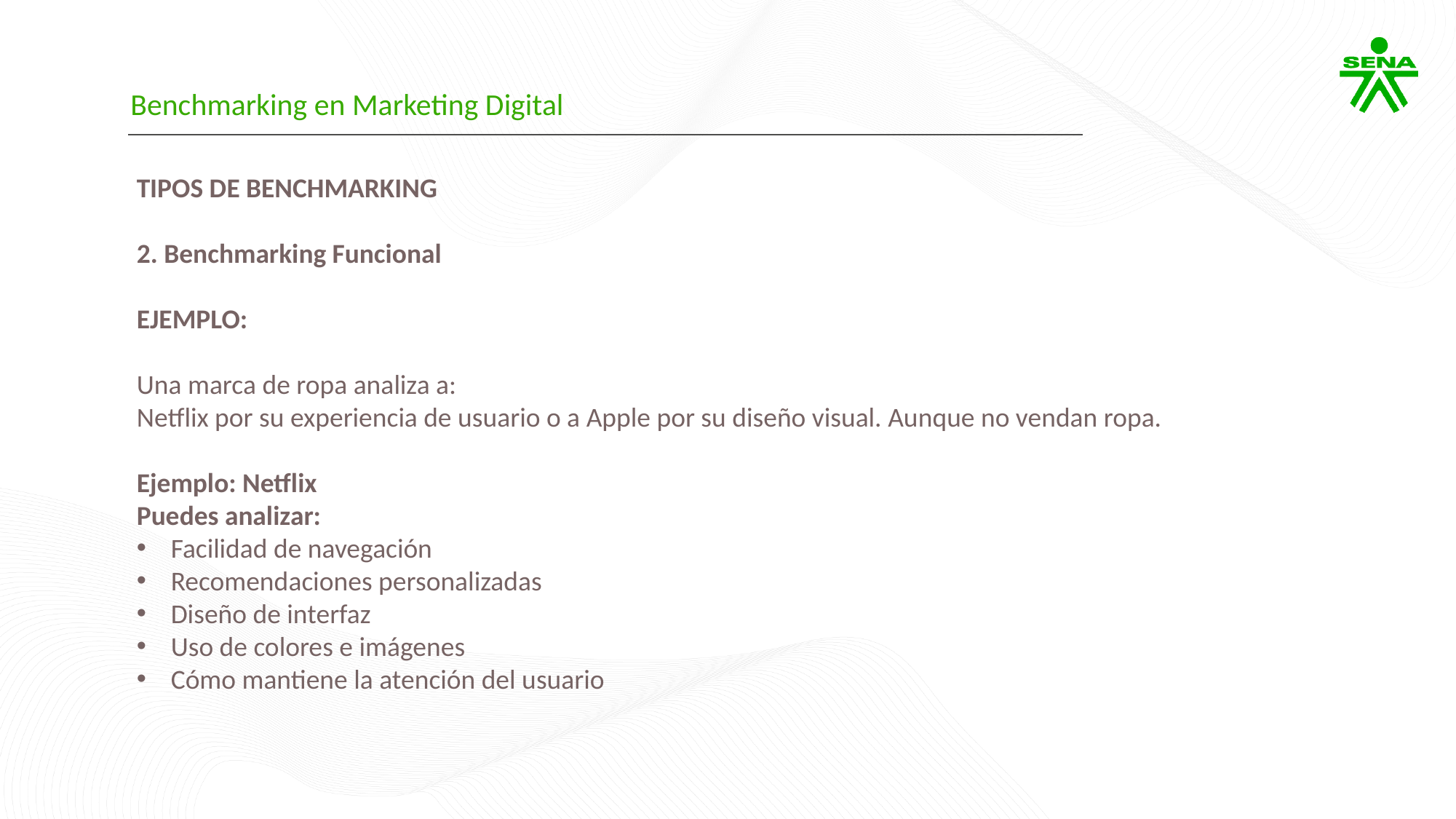

Benchmarking en Marketing Digital
TIPOS DE BENCHMARKING

2. Benchmarking Funcional

EJEMPLO:

Una marca de ropa analiza a:
Netflix por su experiencia de usuario o a Apple por su diseño visual. Aunque no vendan ropa.

Ejemplo: Netflix
Puedes analizar:
Facilidad de navegación
Recomendaciones personalizadas
Diseño de interfaz
Uso de colores e imágenes
Cómo mantiene la atención del usuario